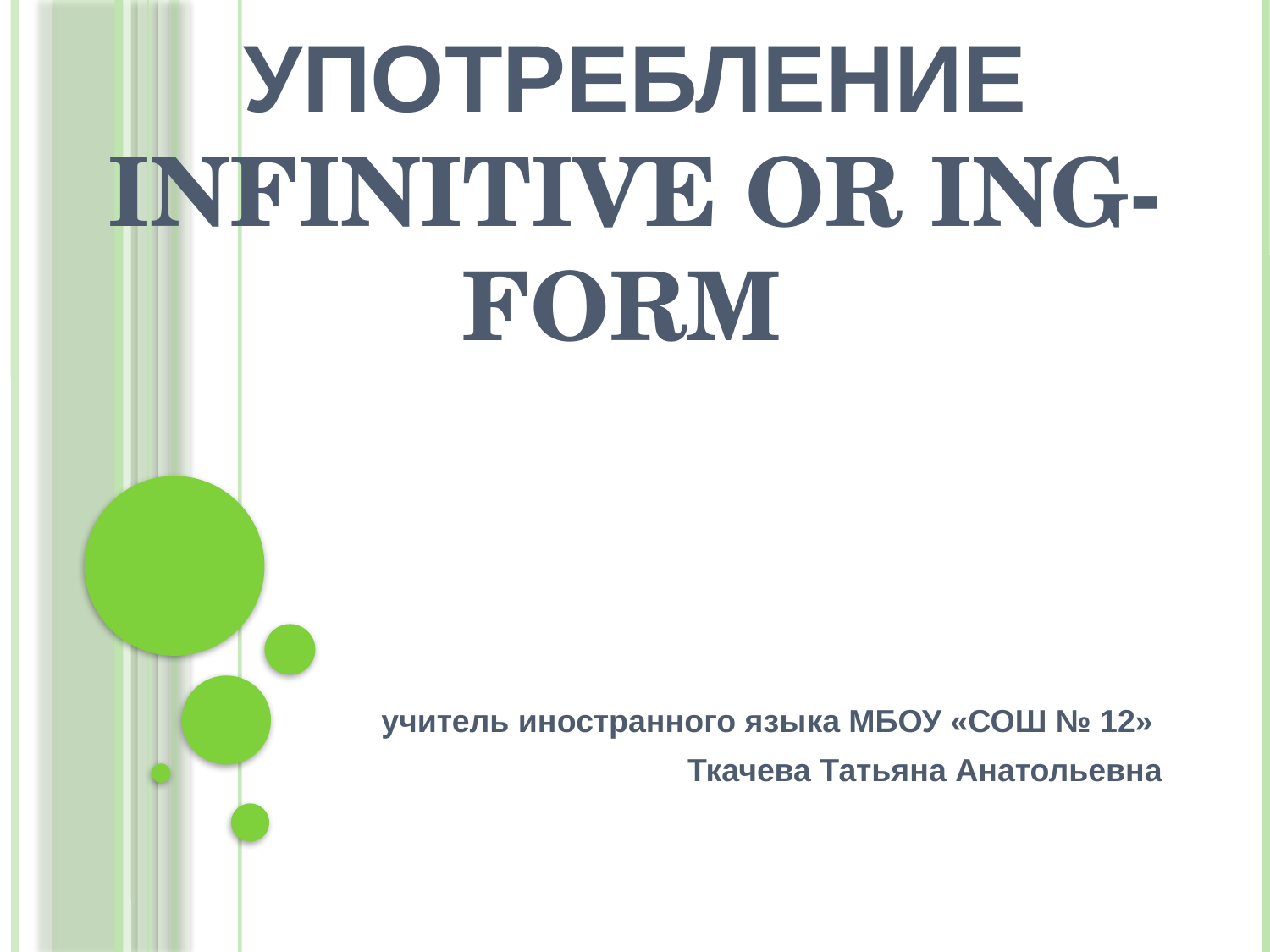

# Употребление infinitive or ing-form
учитель иностранного языка МБОУ «СОШ № 12»
Ткачева Татьяна Анатольевна